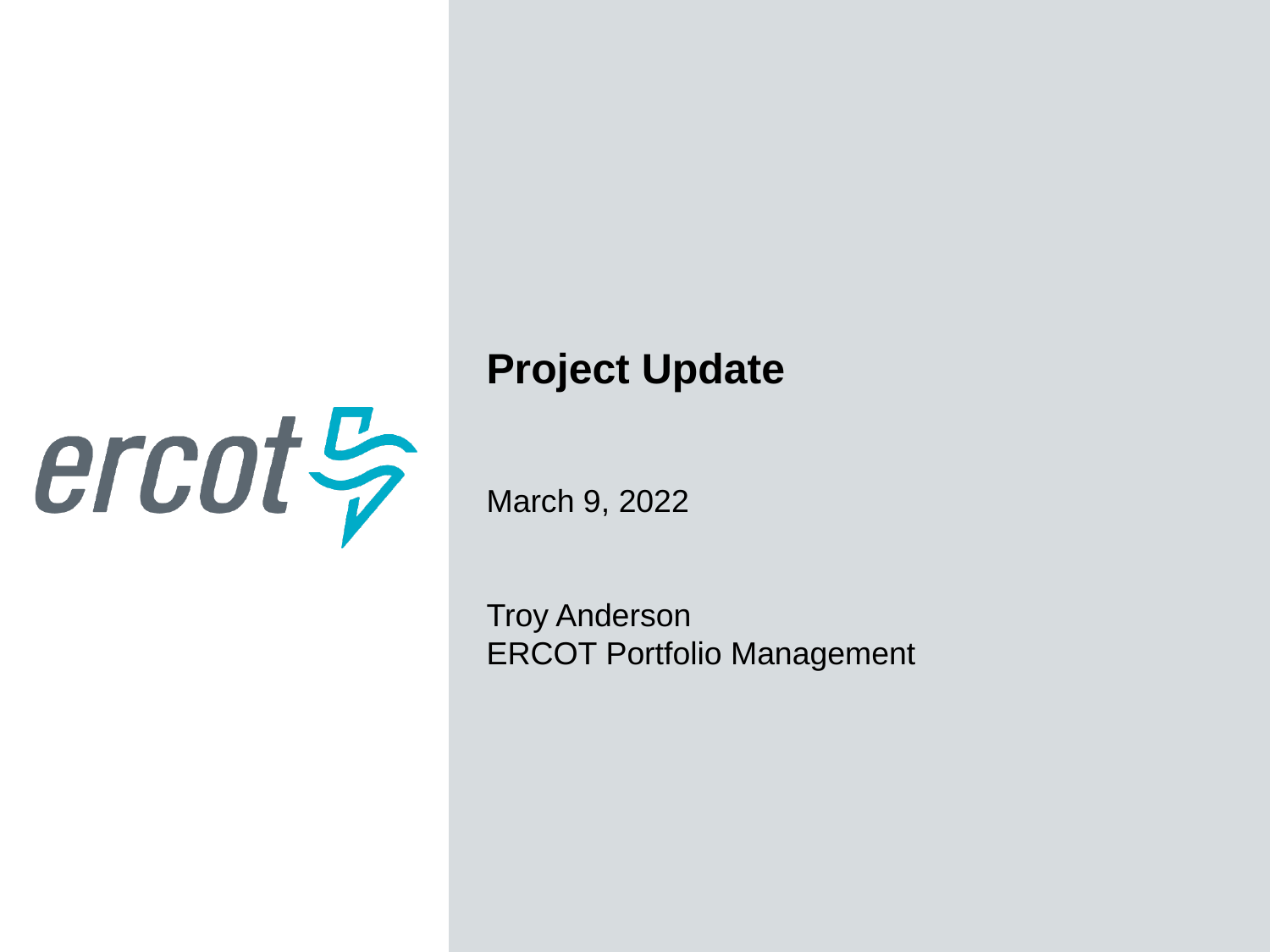

Project Update

March 9, 2022

Troy Anderson
ERCOT Portfolio Management